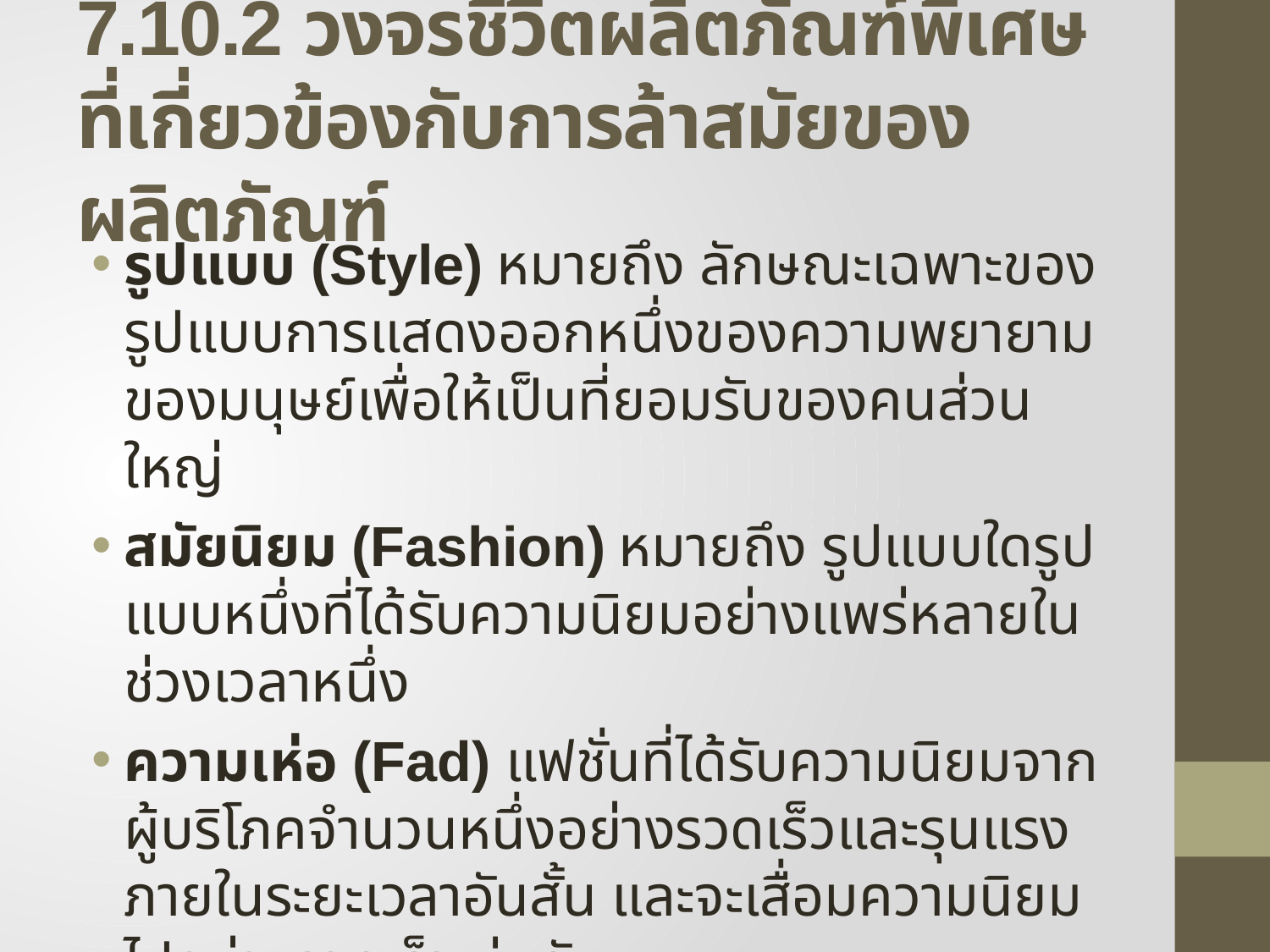

# 7.10.2 วงจรชีวิตผลิตภัณฑ์พิเศษที่เกี่ยวข้องกับการล้าสมัยของผลิตภัณฑ์
รูปแบบ (Style) หมายถึง ลักษณะเฉพาะของรูปแบบการแสดงออกหนึ่งของความพยายามของมนุษย์เพื่อให้เป็นที่ยอมรับของคนส่วนใหญ่
สมัยนิยม (Fashion) หมายถึง รูปแบบใดรูปแบบหนึ่งที่ได้รับความนิยมอย่างแพร่หลายในช่วงเวลาหนึ่ง
ความเห่อ (Fad) แฟชั่นที่ได้รับความนิยมจากผู้บริโภคจำนวนหนึ่งอย่างรวดเร็วและรุนแรงภายในระยะเวลาอันสั้น และจะเสื่อมความนิยมไปอย่างรวดเร็วเช่นกัน